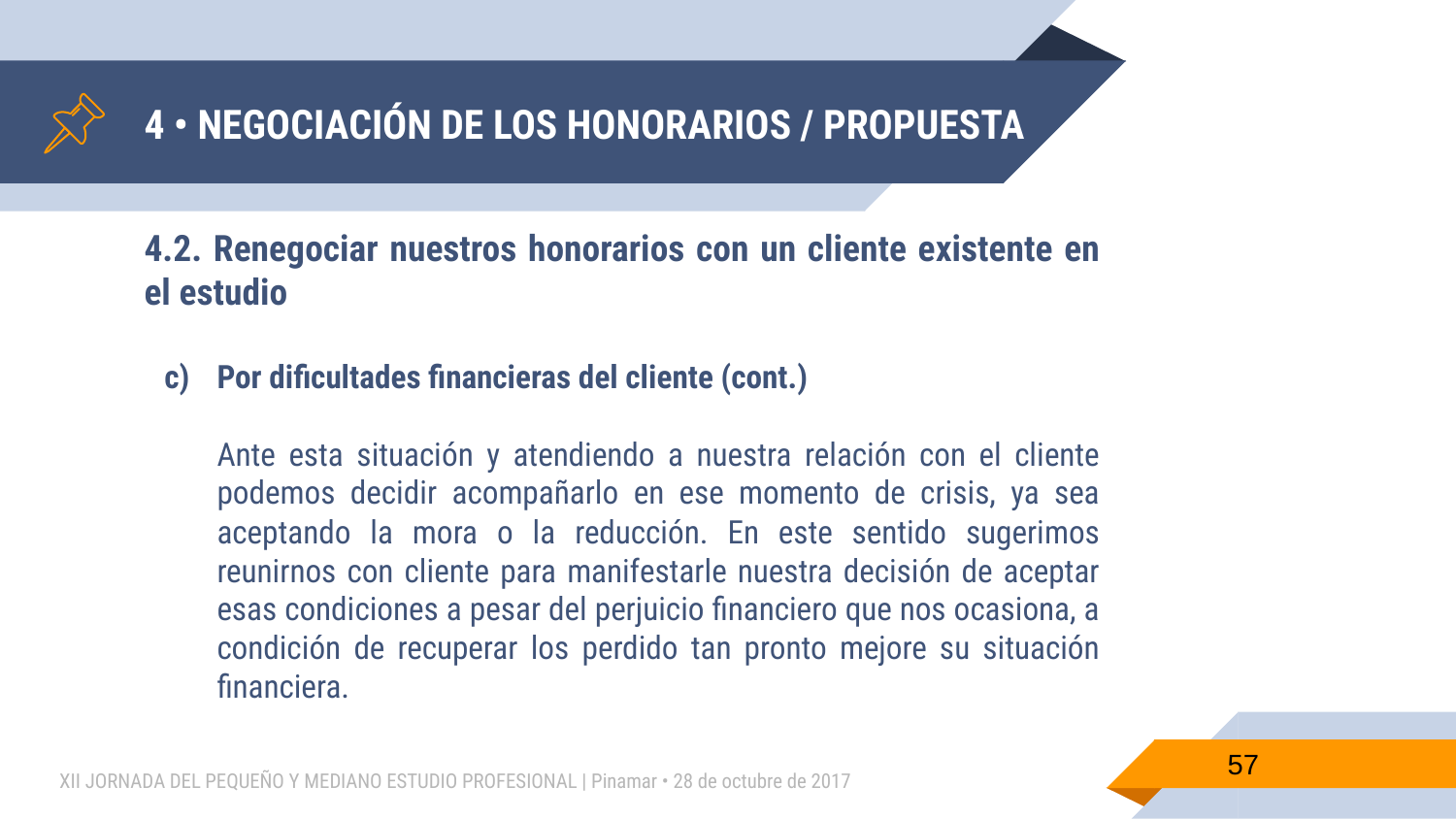

# 4 • NEGOCIACIÓN DE LOS HONORARIOS / PROPUESTA

4.2. Renegociar nuestros honorarios con un cliente existente en el estudio

Por dificultades financieras del cliente (cont.)

Ante esta situación y atendiendo a nuestra relación con el cliente podemos decidir acompañarlo en ese momento de crisis, ya sea aceptando la mora o la reducción. En este sentido sugerimos reunirnos con cliente para manifestarle nuestra decisión de aceptar esas condiciones a pesar del perjuicio financiero que nos ocasiona, a condición de recuperar los perdido tan pronto mejore su situación financiera.

57